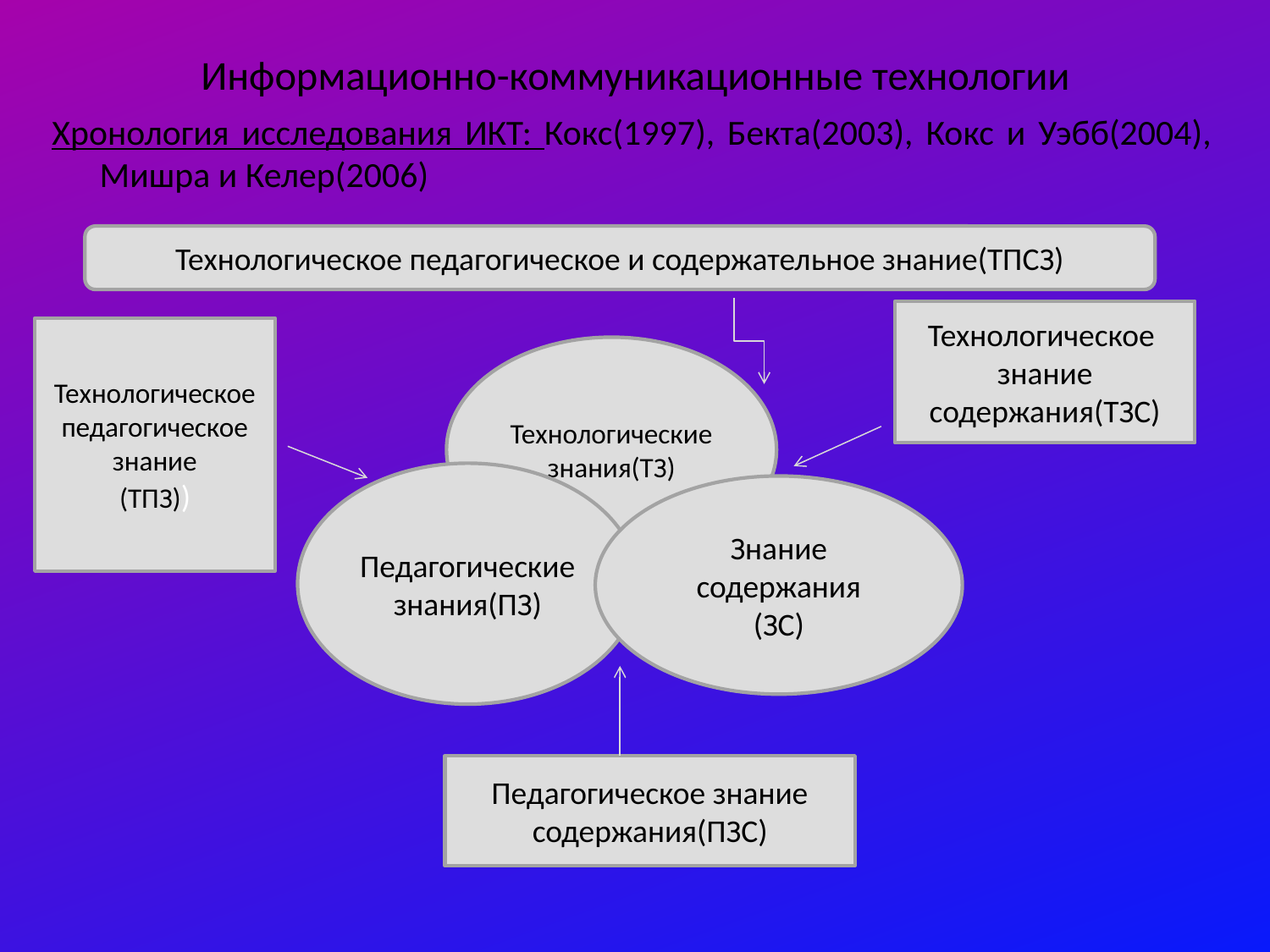

# Информационно-коммуникационные технологии
Хронология исследования ИКТ: Кокс(1997), Бекта(2003), Кокс и Уэбб(2004), Мишра и Келер(2006)

Технологическое педагогическое и содержательное знание(ТПСЗ)
Технологическое  знание содержания(ТЗС)
Технологическое педагогическое знание
(ТПЗ))
Технологические знания(ТЗ)

Педагогические знания(ПЗ)
Знание содержания
(ЗС)
Педагогическое знание содержания(ПЗС)